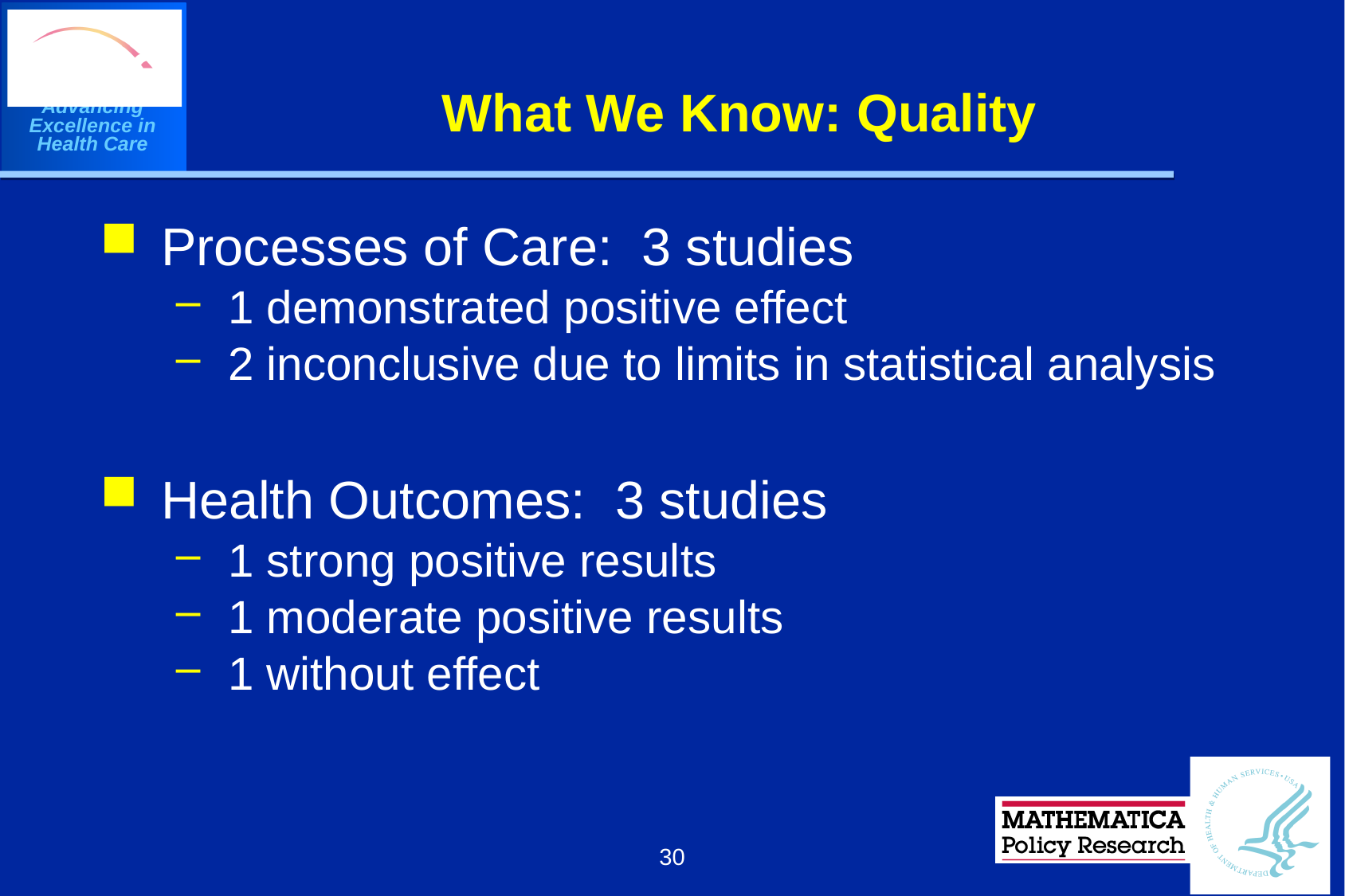

# What We Know: Quality
Processes of Care:  3 studies
1 demonstrated positive effect
2 inconclusive due to limits in statistical analysis

Health Outcomes:  3 studies
1 strong positive results
1 moderate positive results
1 without effect
30